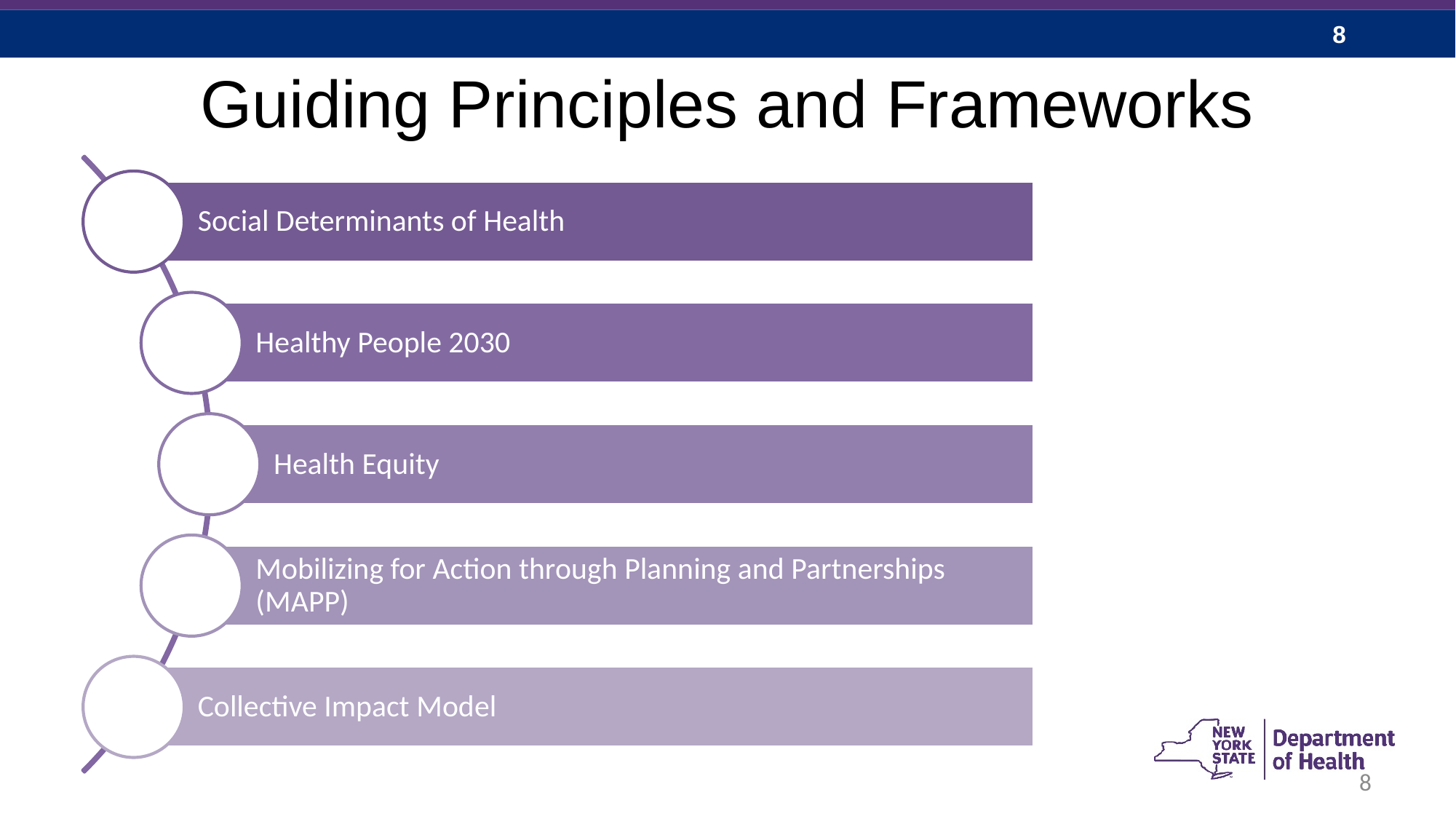

# Guiding Principles and Frameworks
Social Determinants of Health
Healthy People 2030
Health Equity
Mobilizing for Action through Planning and Partnerships (MAPP)
Collective Impact Model
8